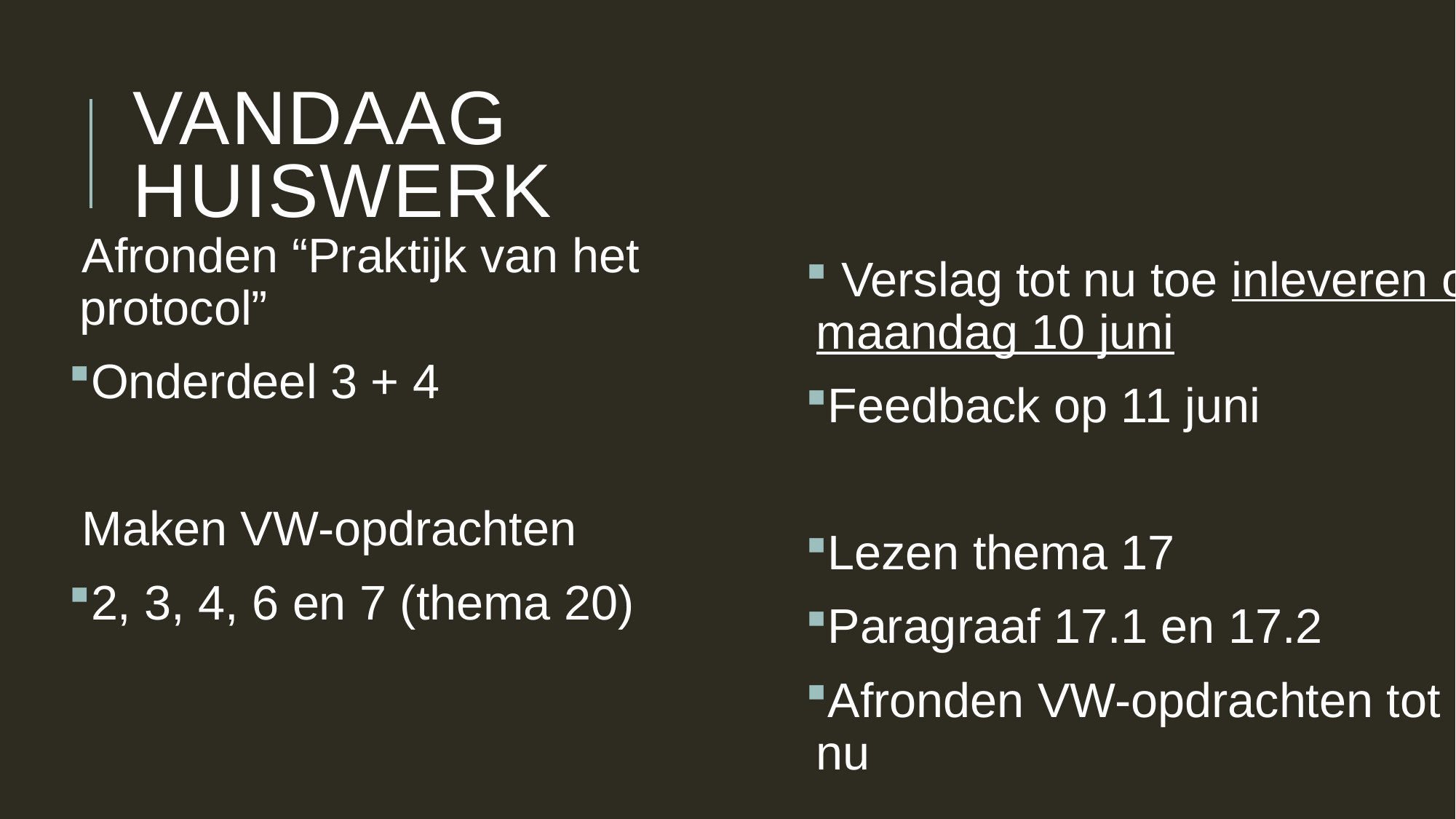

# Vandaag                               Huiswerk
Afronden “Praktijk van het protocol”
Onderdeel 3 + 4

Maken VW-opdrachten
2, 3, 4, 6 en 7 (thema 20)

 Verslag tot nu toe inleveren op maandag 10 juni
Feedback op 11 juni

Lezen thema 17
Paragraaf 17.1 en 17.2
Afronden VW-opdrachten tot nu